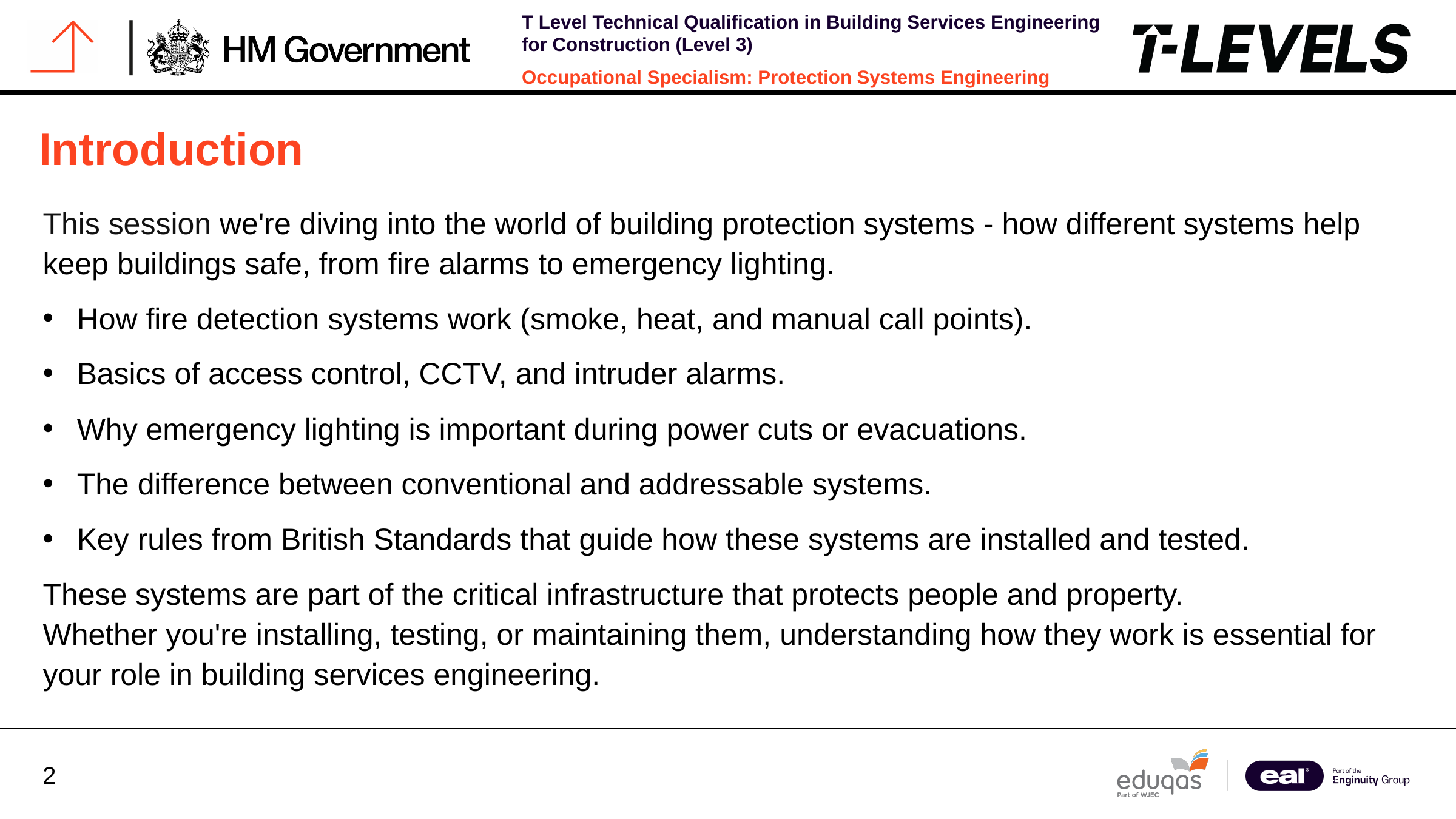

# Introduction
This session we're diving into the world of building protection systems - how different systems help keep buildings safe, from fire alarms to emergency lighting.
How fire detection systems work (smoke, heat, and manual call points).
Basics of access control, CCTV, and intruder alarms.
Why emergency lighting is important during power cuts or evacuations.
The difference between conventional and addressable systems.
Key rules from British Standards that guide how these systems are installed and tested.
These systems are part of the critical infrastructure that protects people and property.
Whether you're installing, testing, or maintaining them, understanding how they work is essential for your role in building services engineering.